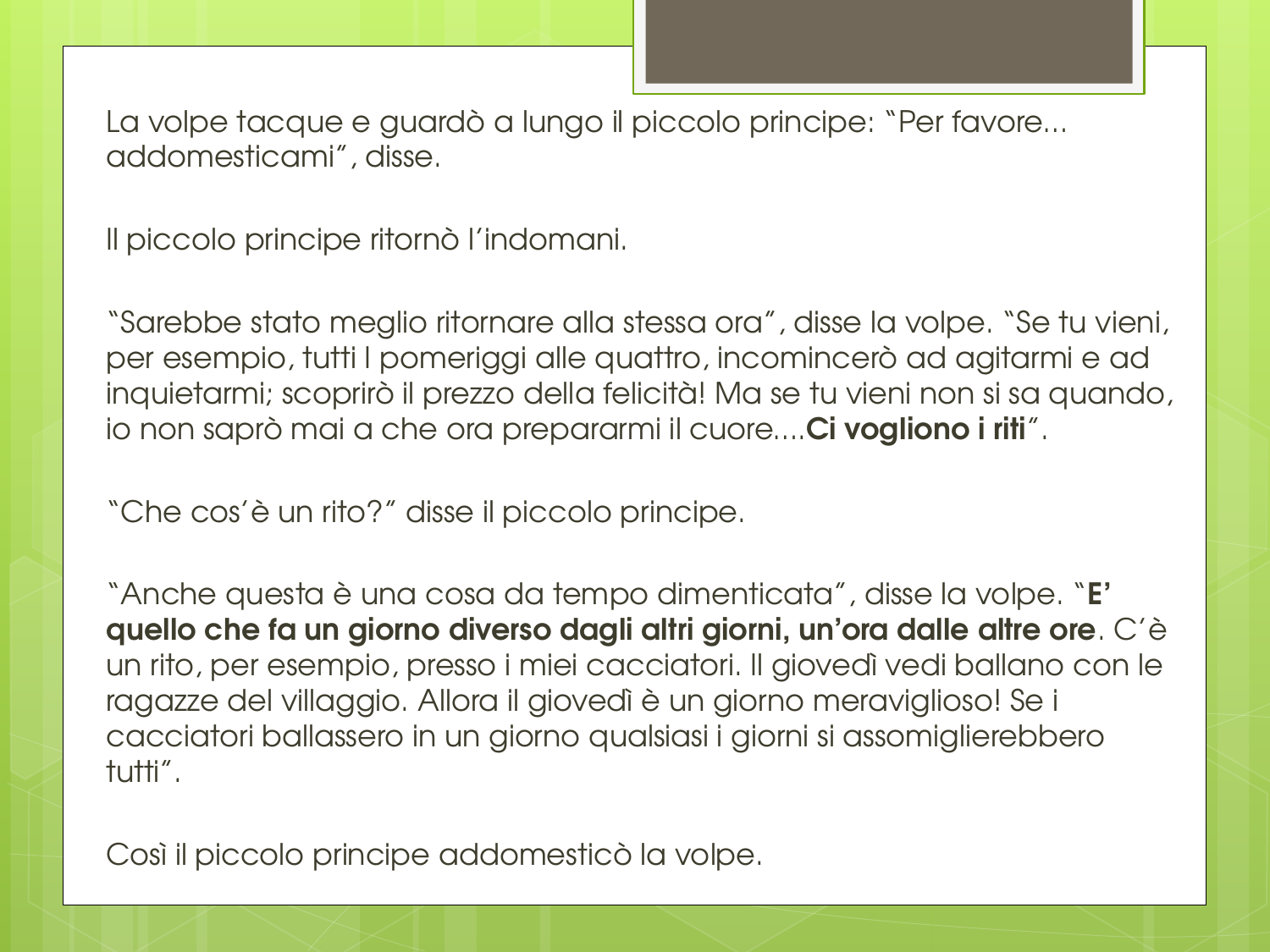

La volpe tacque e guardò a lungo il piccolo principe: “Per favore…addomesticami”, disse.

Il piccolo principe ritornò l’indomani.

“Sarebbe stato meglio ritornare alla stessa ora”, disse la volpe. “Se tu vieni, per esempio, tutti I pomeriggi alle quattro, incomincerò ad agitarmi e ad inquietarmi; scoprirò il prezzo della felicità! Ma se tu vieni non si sa quando, io non saprò mai a che ora prepararmi il cuore….Ci vogliono i riti”.

“Che cos’è un rito?” disse il piccolo principe.

“Anche questa è una cosa da tempo dimenticata”, disse la volpe. “E’ quello che fa un giorno diverso dagli altri giorni, un’ora dalle altre ore. C’è un rito, per esempio, presso i miei cacciatori. Il giovedì vedi ballano con le ragazze del villaggio. Allora il giovedì è un giorno meraviglioso! Se i cacciatori ballassero in un giorno qualsiasi i giorni si assomiglierebbero tutti”.

Così il piccolo principe addomesticò la volpe.